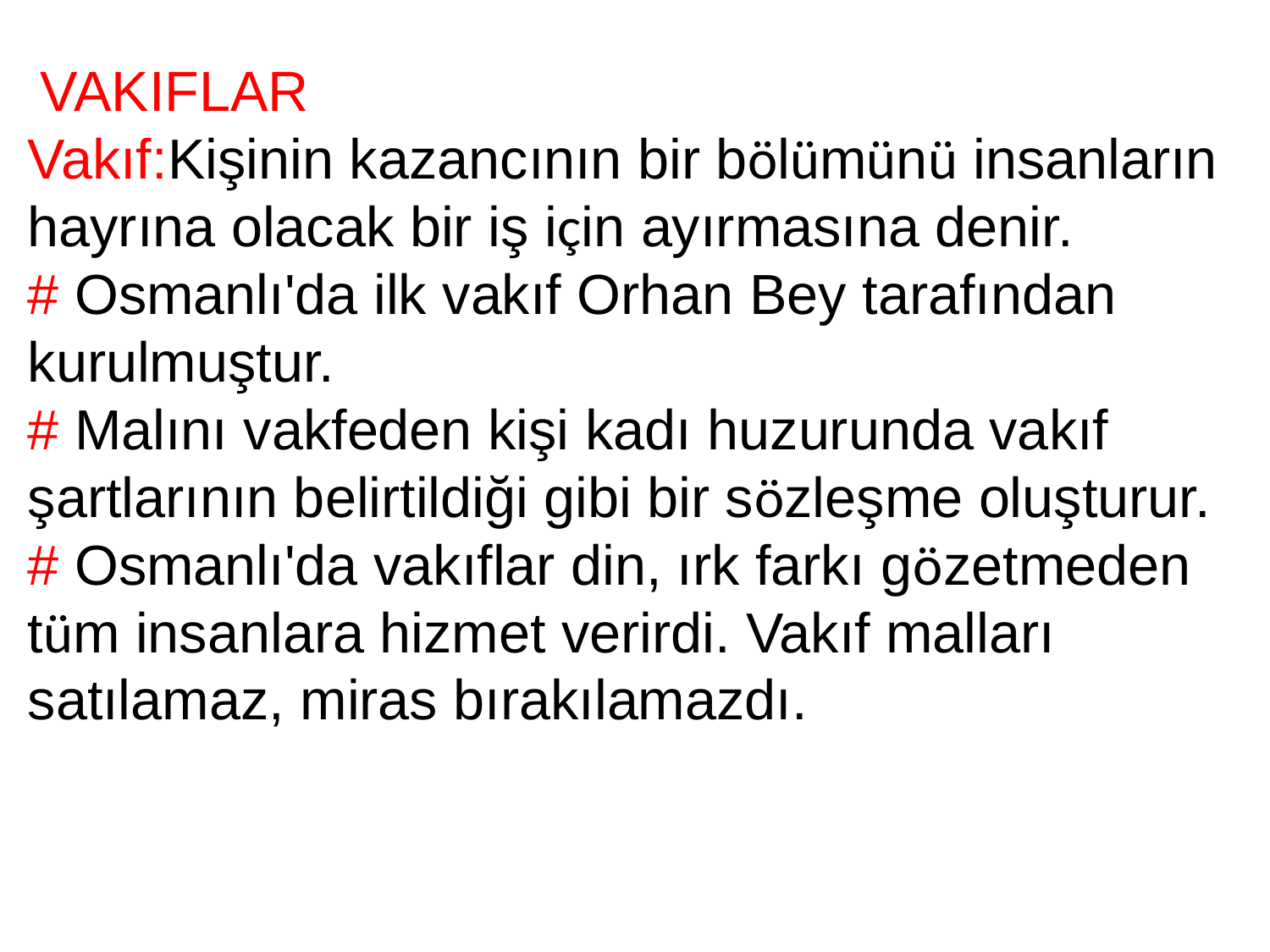

VAKIFLAR
Vakıf:Kişinin kazancının bir bölümünü insanların hayrına olacak bir iş için ayırmasına denir.
# Osmanlı'da ilk vakıf Orhan Bey tarafından kurulmuştur.
# Malını vakfeden kişi kadı huzurunda vakıf şartlarının belirtildiği gibi bir sözleşme oluşturur.
# Osmanlı'da vakıflar din, ırk farkı gözetmeden tüm insanlara hizmet verirdi. Vakıf malları satılamaz, miras bırakılamazdı.